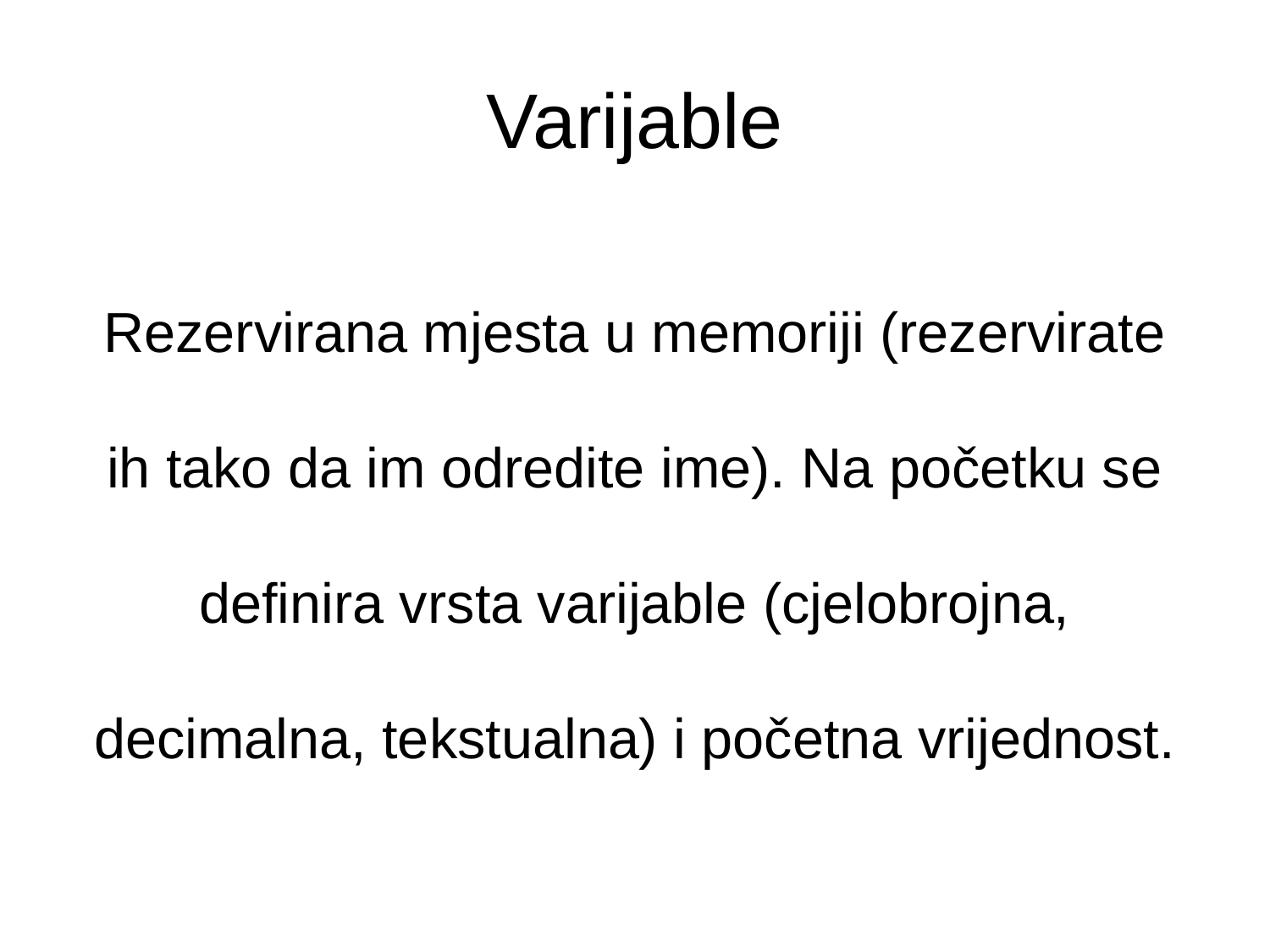

# Varijable
Rezervirana mjesta u memoriji (rezervirate ih tako da im odredite ime). Na početku se definira vrsta varijable (cjelobrojna, decimalna, tekstualna) i početna vrijednost.